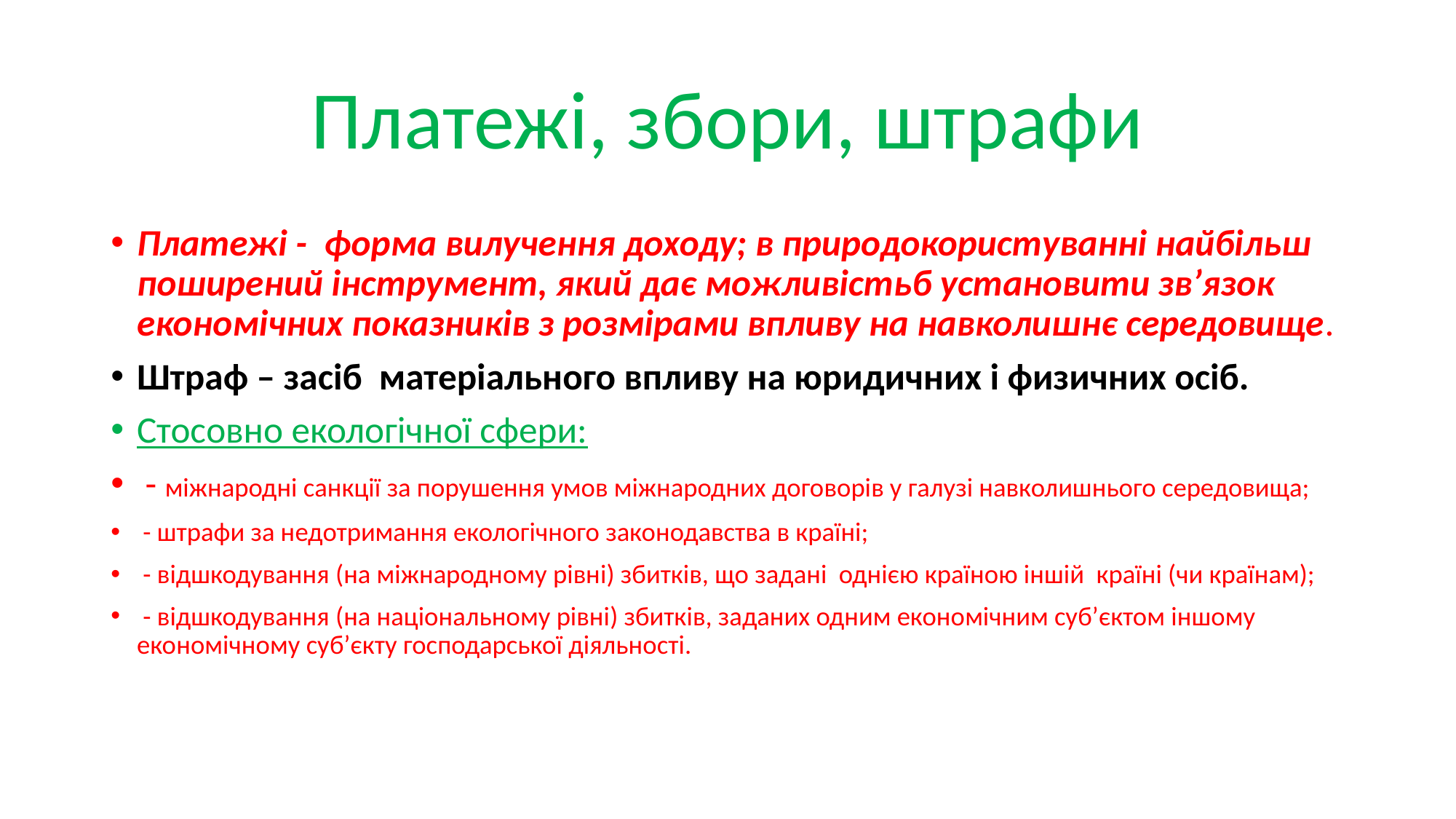

# Платежі, збори, штрафи
Платежі -  форма вилучення доходу; в природокористуванні найбільш поширений інструмент, який дає можливістьб установити зв’язок економічних показників з розмірами впливу на навколишнє середовище.
Штраф – засіб  матеріального впливу на юридичних і физичних осіб.
Стосовно екологічної сфери:
 - міжнародні санкції за порушення умов міжнародних договорів у галузі навколишнього середовища;
 - штрафи за недотримання екологічного законодавства в країні;
 - відшкодування (на міжнародному рівні) збитків, що задані  однією країною іншій  країні (чи країнам);
 - відшкодування (на національному рівні) збитків, заданих одним економічним суб’єктом іншому економічному суб’єкту господарської діяльності.